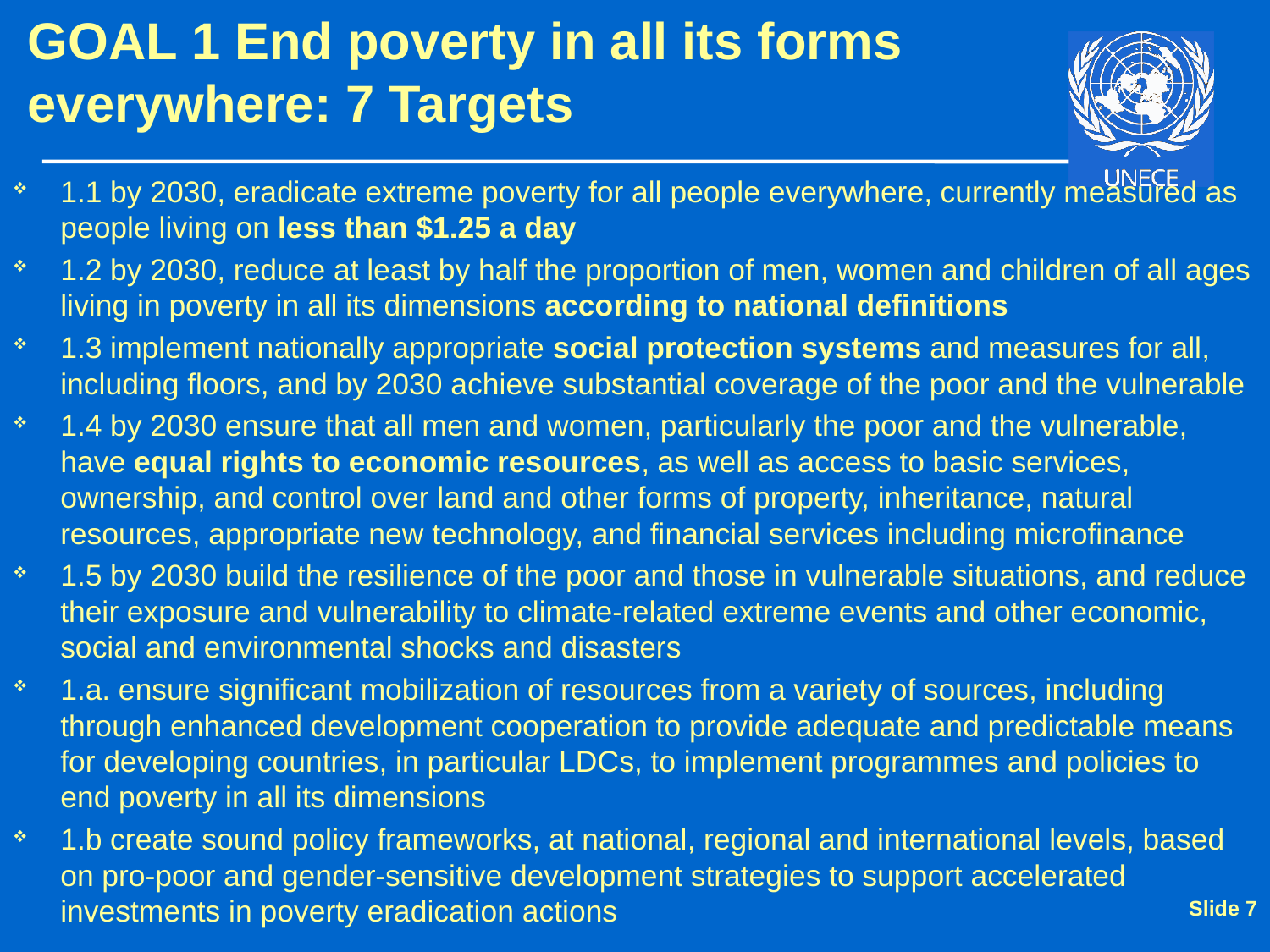

# GOAL 1 End poverty in all its forms everywhere: 7 Targets
1.1 by 2030, eradicate extreme poverty for all people everywhere, currently measured as people living on less than $1.25 a day
1.2 by 2030, reduce at least by half the proportion of men, women and children of all ages living in poverty in all its dimensions according to national definitions
1.3 implement nationally appropriate social protection systems and measures for all, including floors, and by 2030 achieve substantial coverage of the poor and the vulnerable
1.4 by 2030 ensure that all men and women, particularly the poor and the vulnerable, have equal rights to economic resources, as well as access to basic services, ownership, and control over land and other forms of property, inheritance, natural resources, appropriate new technology, and financial services including microfinance
1.5 by 2030 build the resilience of the poor and those in vulnerable situations, and reduce their exposure and vulnerability to climate-related extreme events and other economic, social and environmental shocks and disasters
1.a. ensure significant mobilization of resources from a variety of sources, including through enhanced development cooperation to provide adequate and predictable means for developing countries, in particular LDCs, to implement programmes and policies to end poverty in all its dimensions
1.b create sound policy frameworks, at national, regional and international levels, based on pro-poor and gender-sensitive development strategies to support accelerated investments in poverty eradication actions